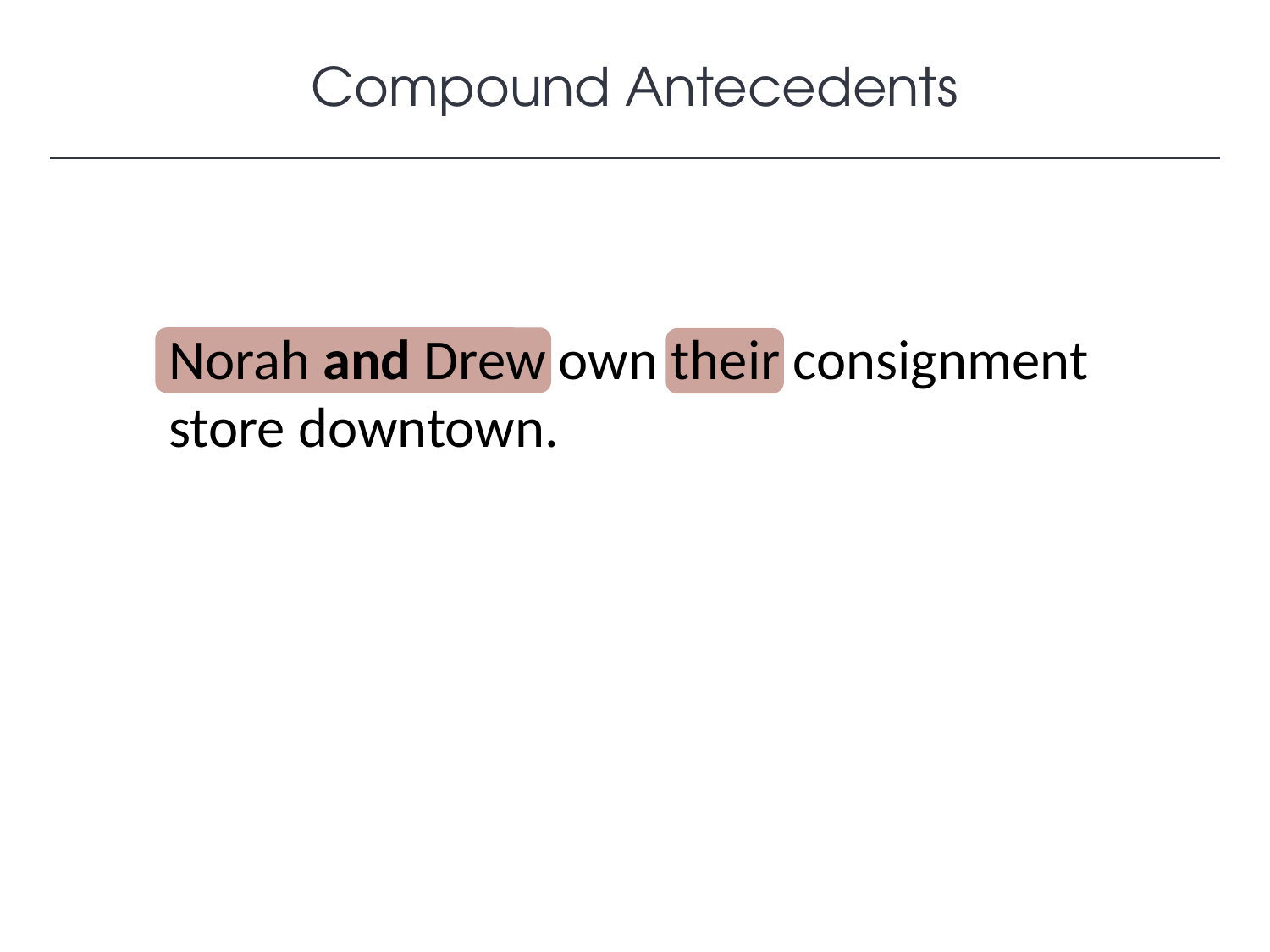

Compound Antecedents
HAWKES LEARNING
Norah and Drew own their consignment store downtown.